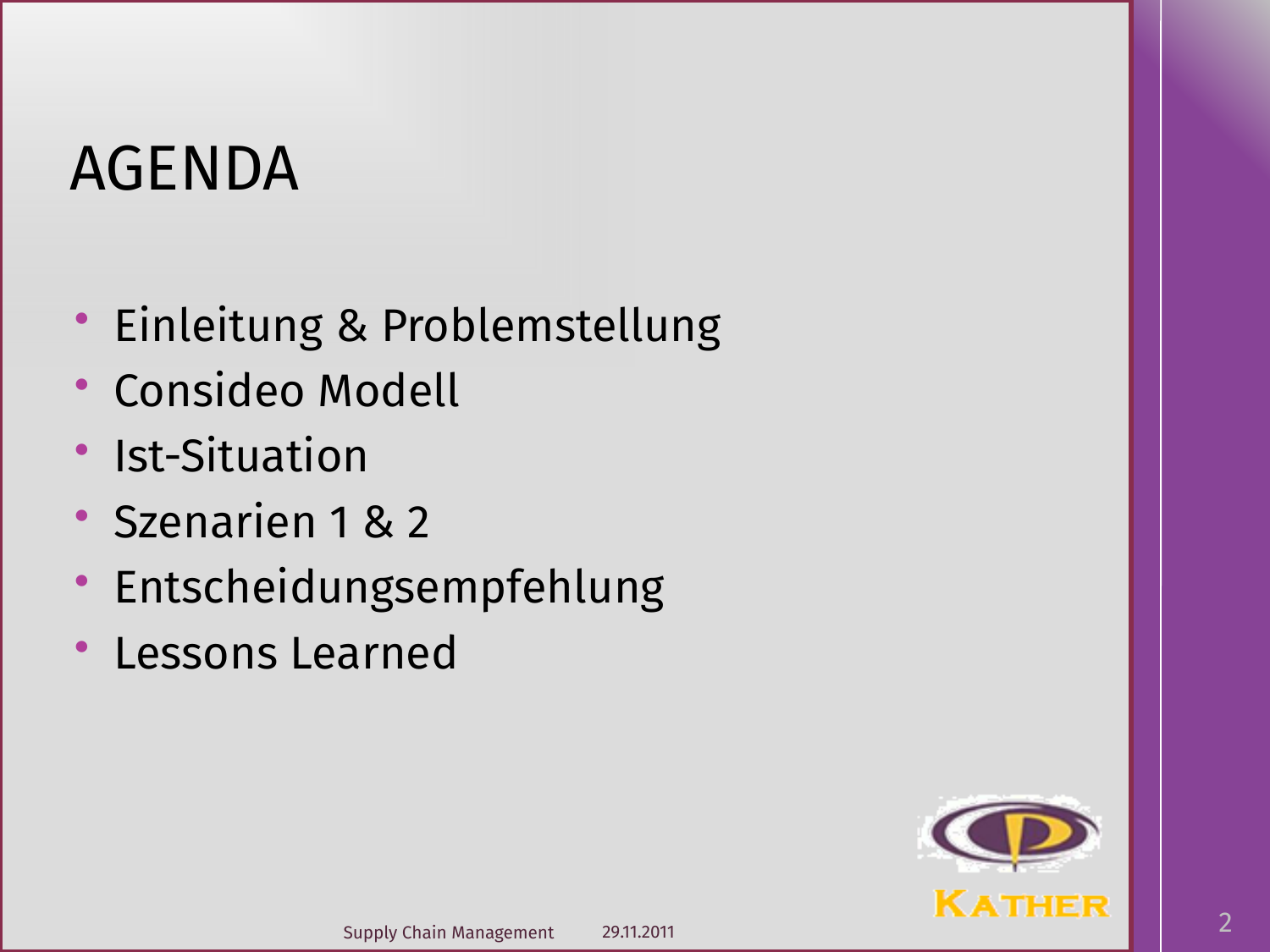

# Agenda

Einleitung & Problemstellung
Consideo Modell
Ist-Situation
Szenarien 1 & 2
Entscheidungsempfehlung
Lessons Learned

2
Supply Chain Management
29.11.2011